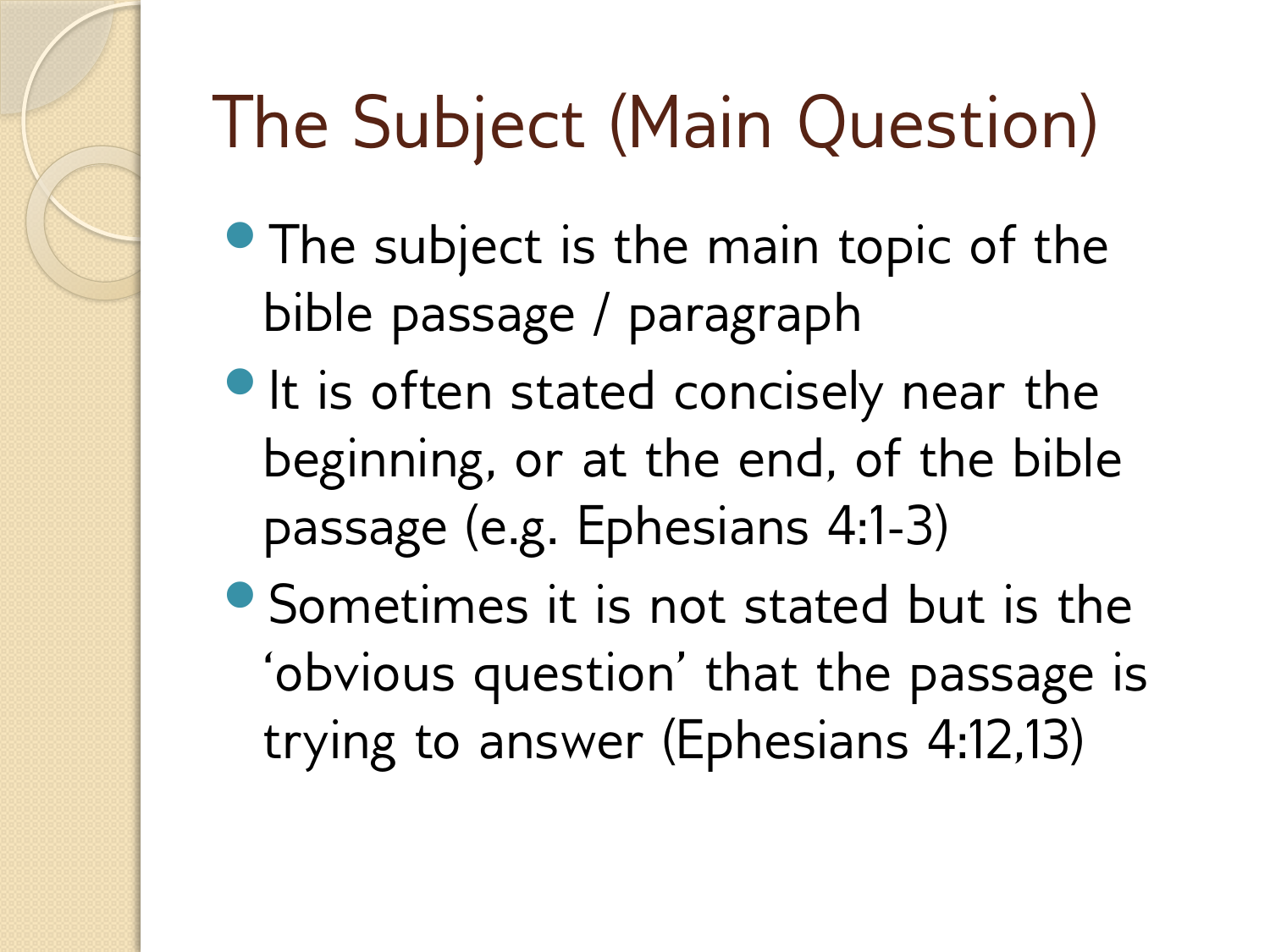

# The Subject (Main Question)
The subject is the main topic of the bible passage / paragraph
It is often stated concisely near the beginning, or at the end, of the bible passage (e.g. Ephesians 4:1-3)
Sometimes it is not stated but is the ‘obvious question’ that the passage is trying to answer (Ephesians 4:12,13)